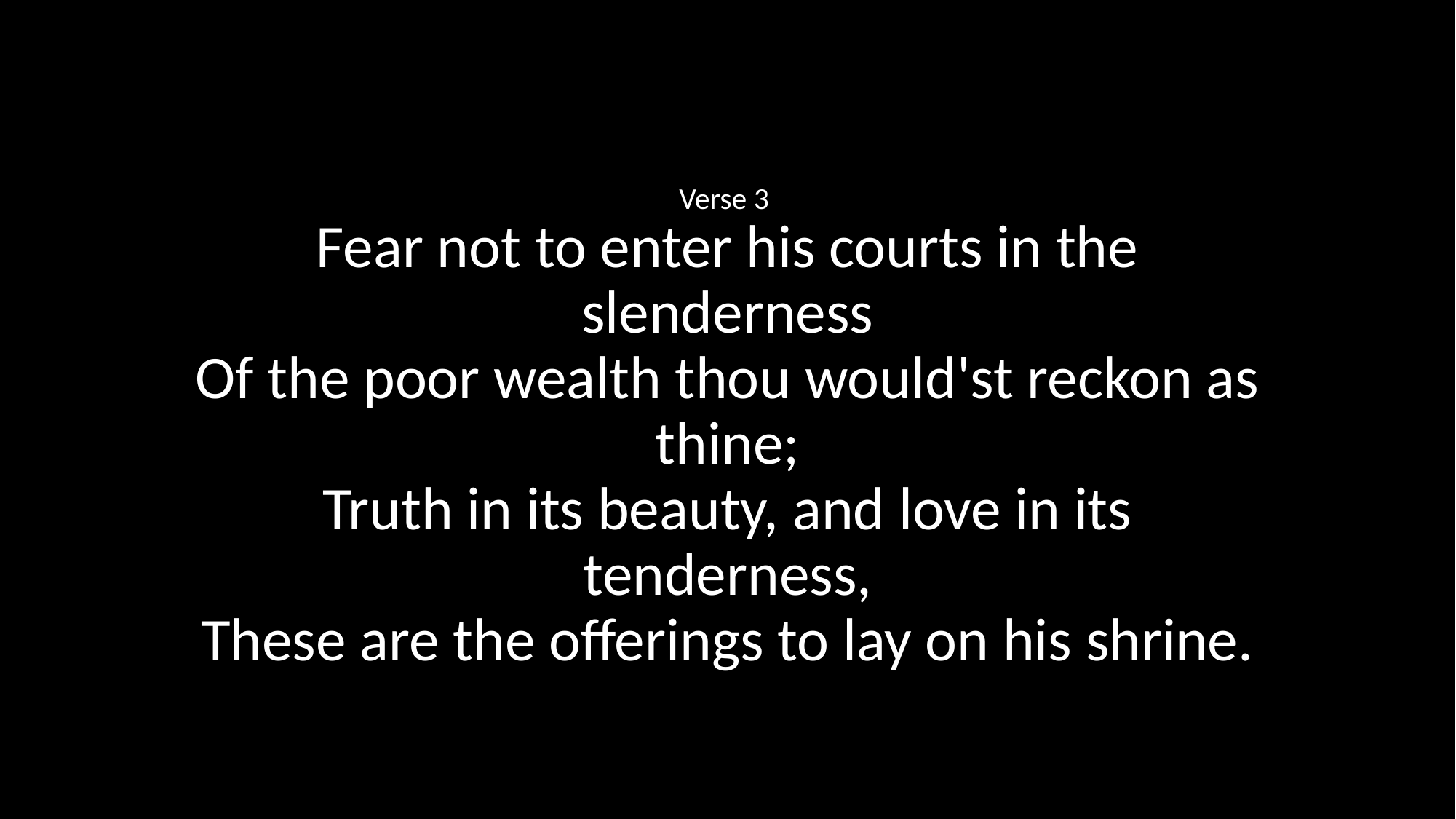

Verse 3
Fear not to enter his courts in the slenderness
Of the poor wealth thou would'st reckon as thine;
Truth in its beauty, and love in its tenderness,
These are the offerings to lay on his shrine.